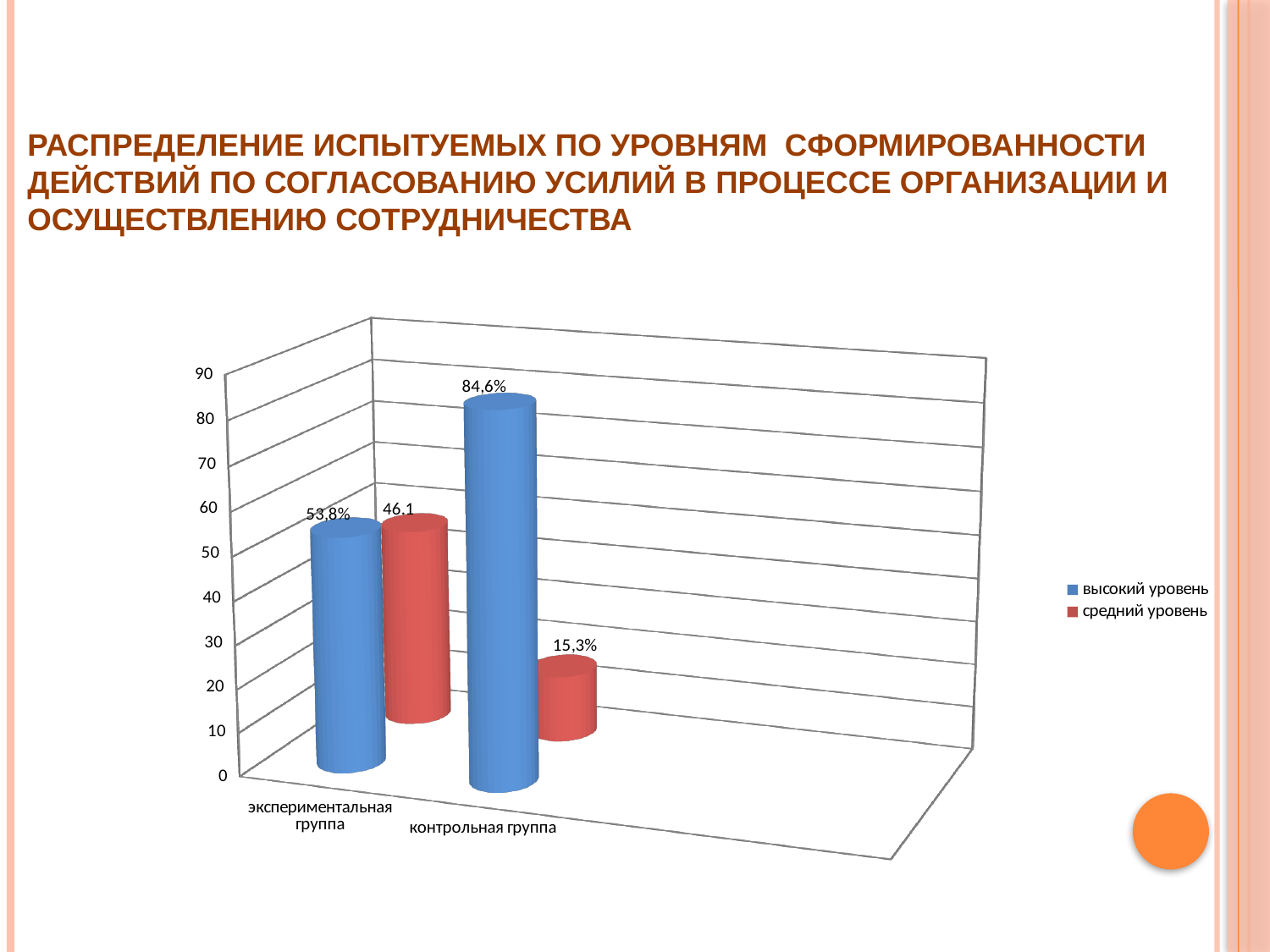

# Распределение испытуемых по уровням  сформированности действий по согласованию усилий в процессе организации и осуществлению сотрудничества

[unsupported chart]